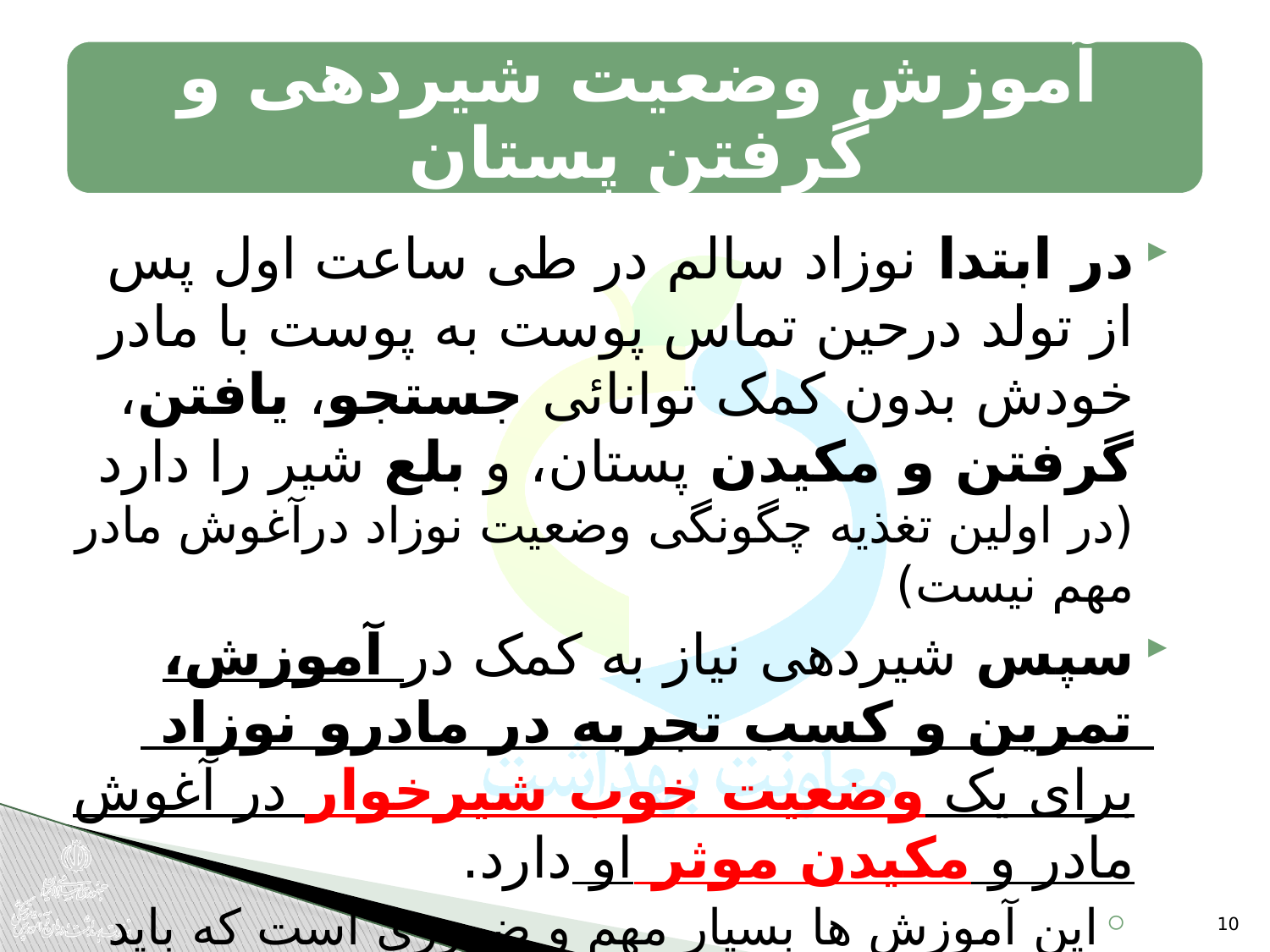

آموزش وضعیت شیردهی و گرفتن پستان
در ابتدا نوزاد سالم در طی ساعت اول پس از تولد درحین تماس پوست به پوست با مادر خودش بدون کمک توانائی جستجو، یافتن، گرفتن و مكيدن پستان، و بلع شیر را دارد (در اولین تغذیه چگونگی وضعیت نوزاد درآغوش مادر مهم نیست)
سپس شیردهی نیاز به کمک در آموزش، تمرین و کسب تجربه در مادرو نوزاد  برای یک وضعیت خوب شیرخوار در آغوش مادر و مکیدن موثر او دارد.
این آموزش ها بسیار مهم و ضروری است که باید بجز آموزش های قبل زایمان در طی اقامت مادر و نوزاد در زایشگاه بطور عملی و صورت به صورت انجام شود
10